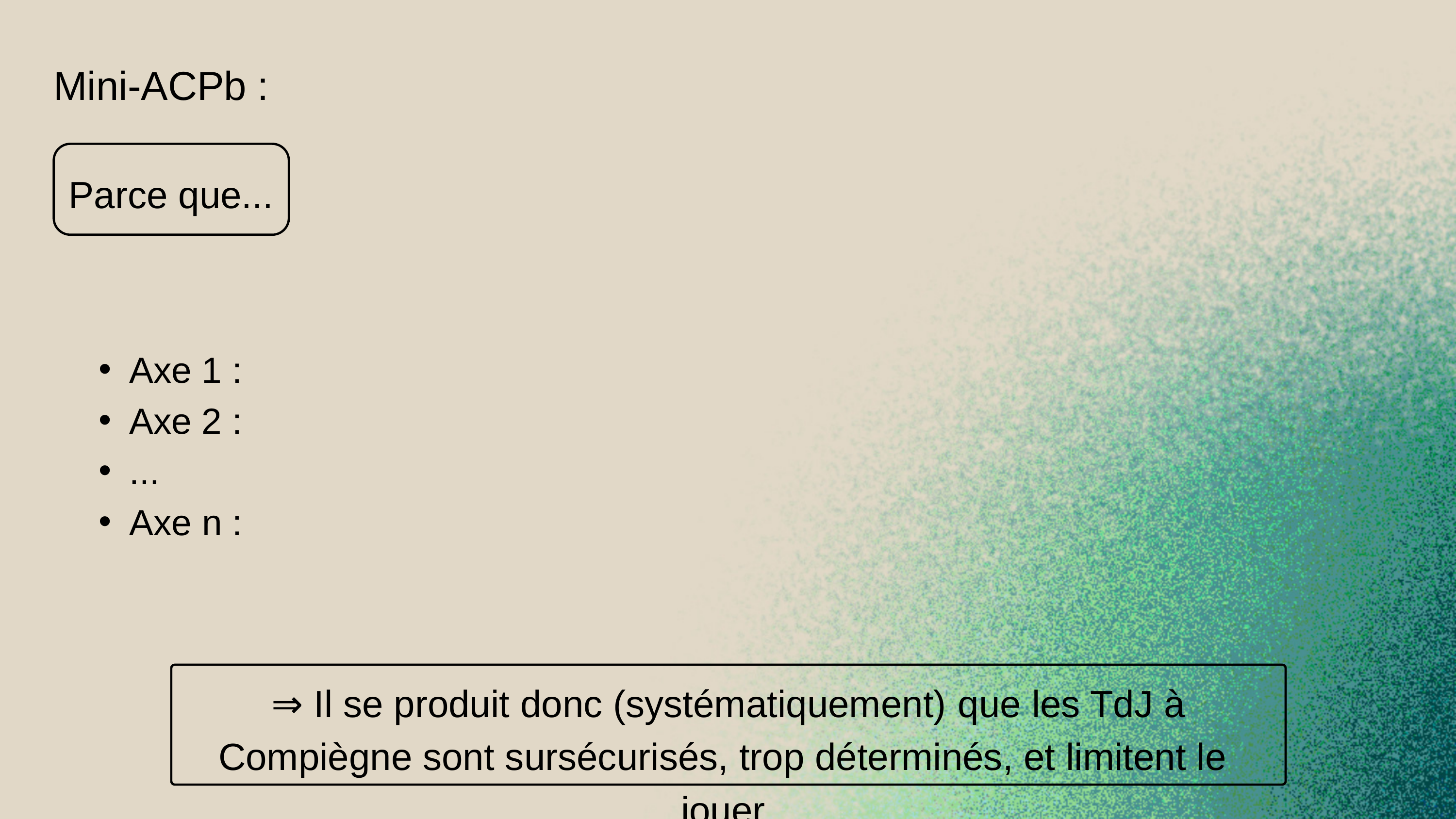

Mini-ACPb :

Parce que...

Axe 1 :
Axe 2 :
...
Axe n :

⇒ Il se produit donc (systématiquement) que les TdJ à Compiègne sont sursécurisés, trop déterminés, et limitent le  jouer